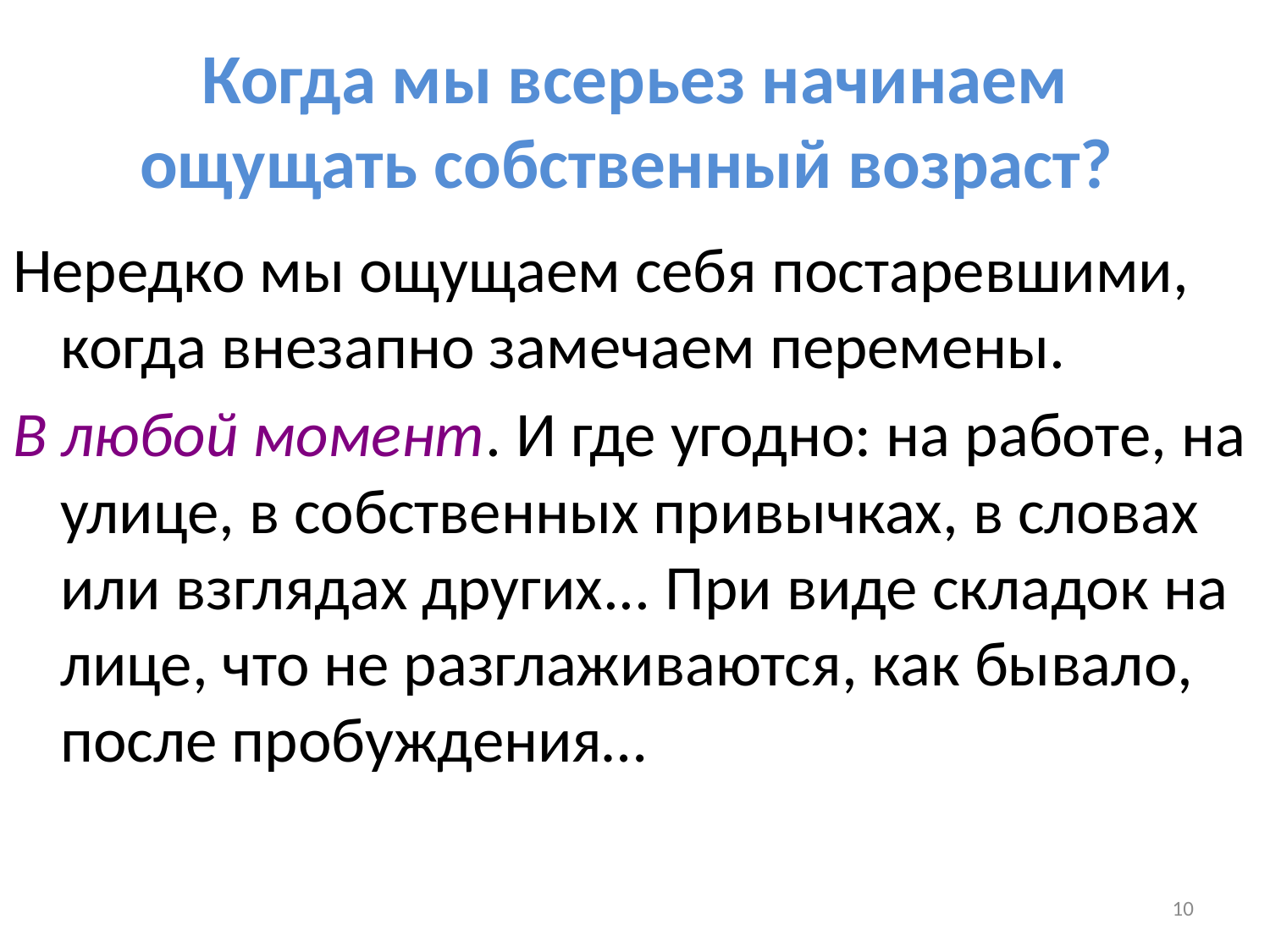

# Когда мы всерьез начинаем ощущать собственный возраст?
Нередко мы ощущаем себя постаревшими, когда внезапно замечаем перемены.
В любой момент. И где угодно: на работе, на улице, в собственных привычках, в словах или взглядах других... При виде складок на лице, что не разглаживаются, как бывало, после пробуждения…
10